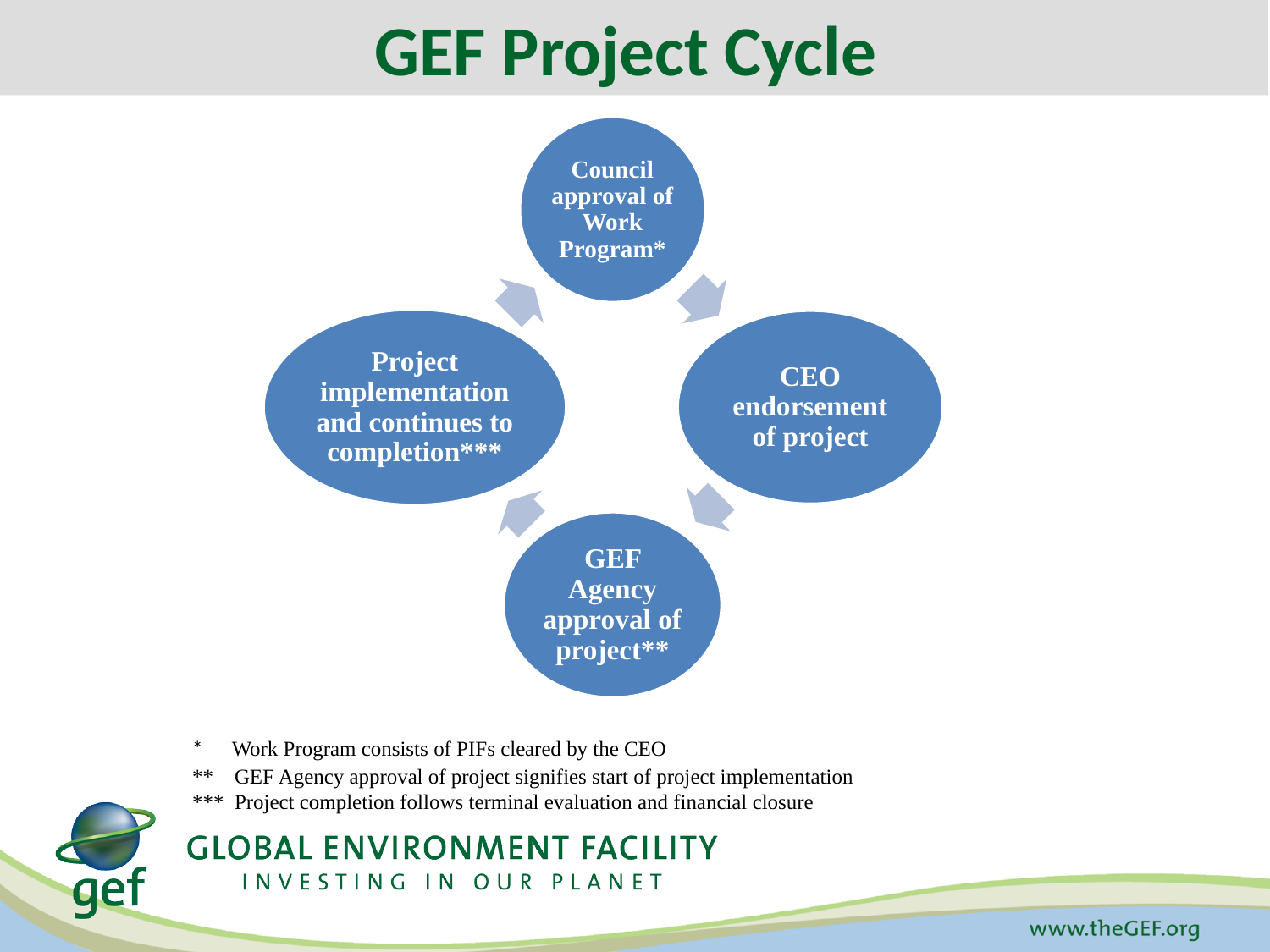

GEF Project Cycle
Council approval of Work Program*

CEO endorsement of project

GEF Agency approval of project**

Project implementation and continues to completion***

*    Work Program consists of PIFs cleared by the CEO
**    GEF Agency approval of project signifies start of project implementation
***  Project completion follows terminal evaluation and financial closure